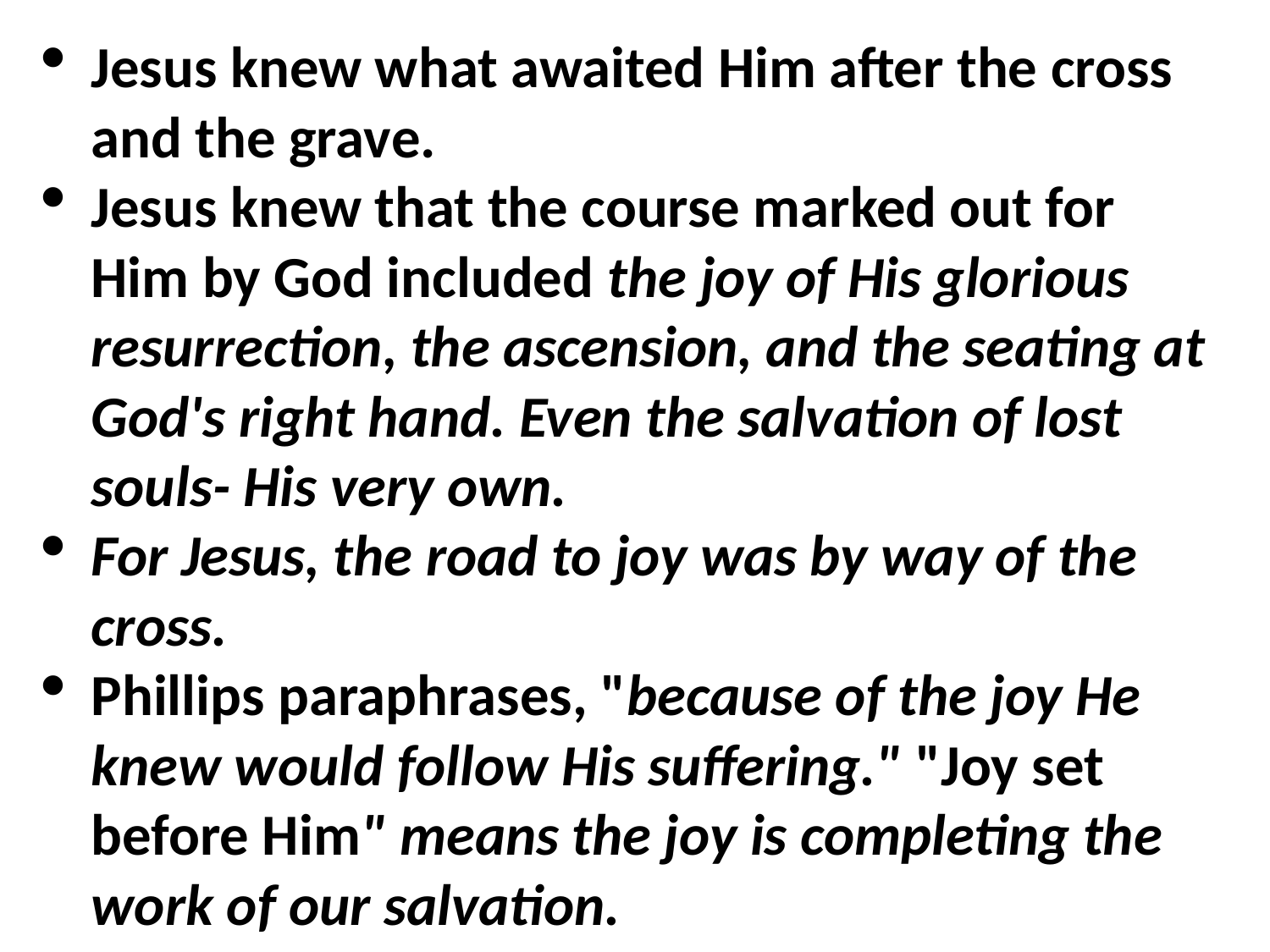

Jesus knew what awaited Him after the cross and the grave.
Jesus knew that the course marked out for Him by God included the joy of His glorious resurrection, the ascension, and the seating at God's right hand. Even the salvation of lost souls- His very own.
For Jesus, the road to joy was by way of the cross.
Phillips paraphrases, "because of the joy He knew would follow His suffering." "Joy set before Him" means the joy is completing the work of our salvation.